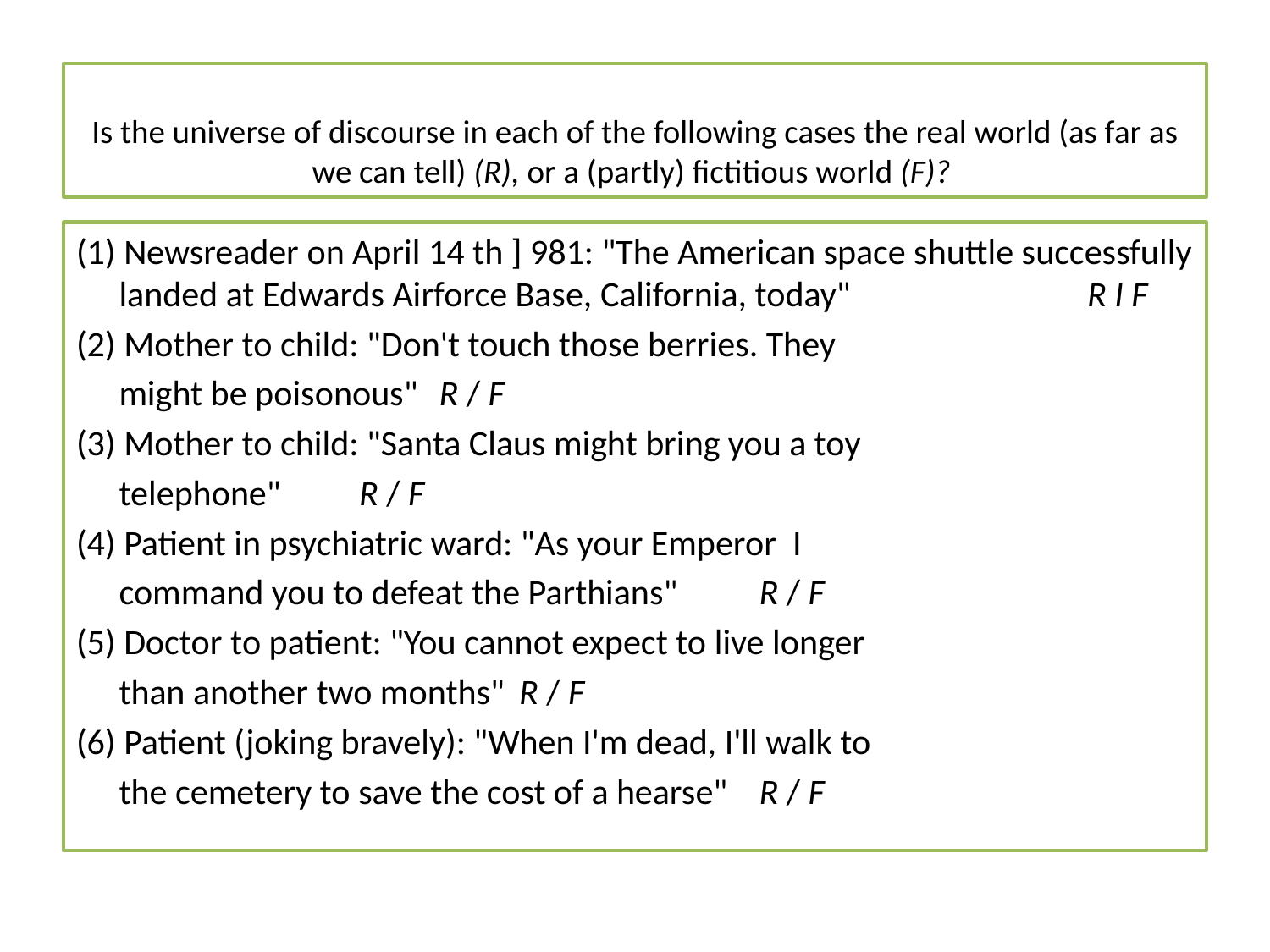

# Is the universe of discourse in each of the following cases the real world (as far as we can tell) (R), or a (partly) fictitious world (F)?
(1) Newsreader on April 14 th ] 981: "The American space shuttle successfully landed at Edwards Airforce Base, California, today" 	          							 R I F
(2) Mother to child: "Don't touch those berries. They
	might be poisonous" 					R / F
(3) Mother to child: "Santa Claus might bring you a toy
	telephone" 							R / F
(4) Patient in psychiatric ward: "As your Emperor  I
	command you to defeat the Parthians" 			R / F
(5) Doctor to patient: "You cannot expect to live longer
	than another two months" 					R / F
(6) Patient (joking bravely): "When I'm dead, I'll walk to
	the cemetery to save the cost of a hearse" 			R / F